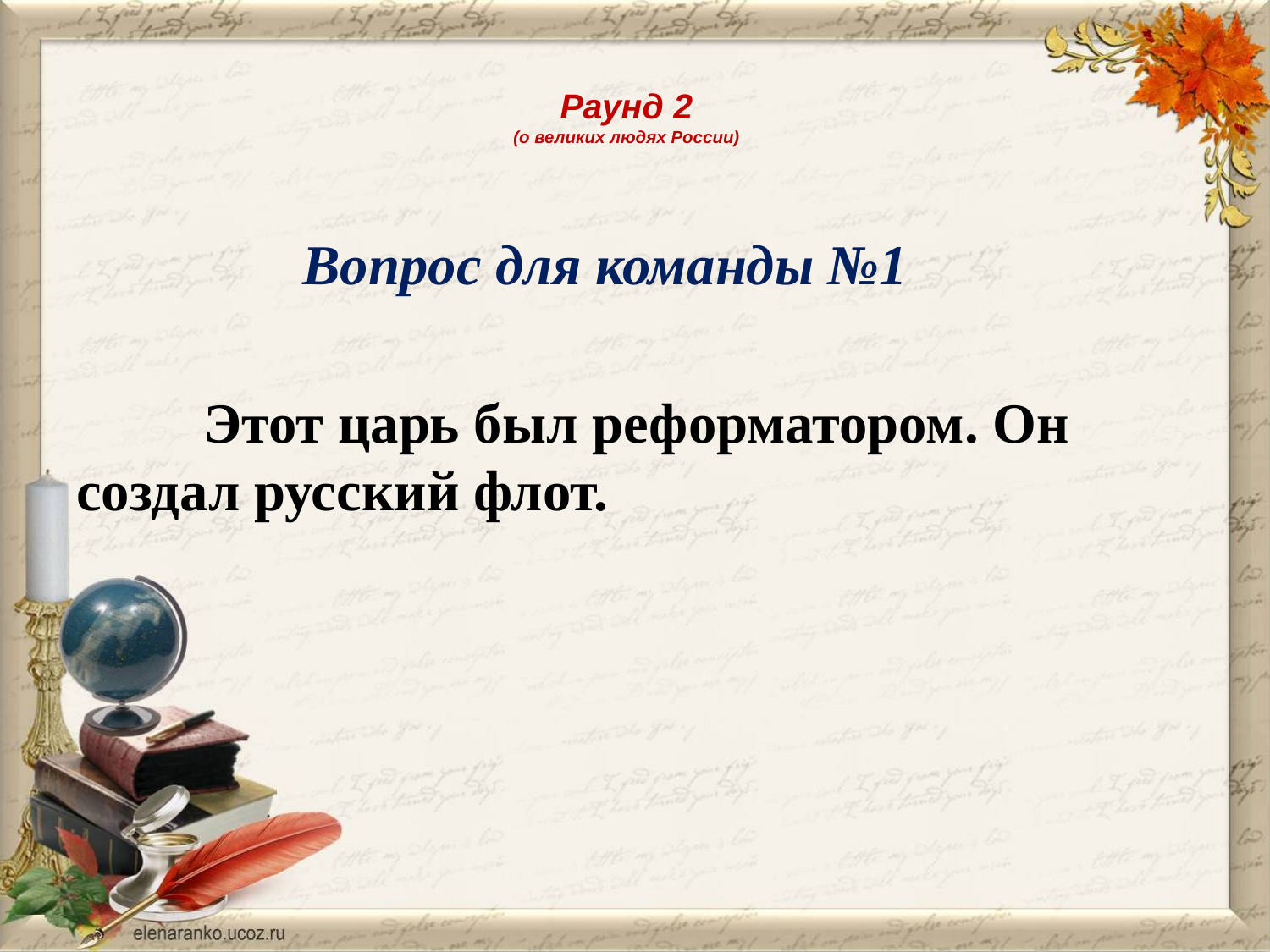

# Раунд 2 (о великих людях России)
	       Вопрос для команды №1

	Этот царь был реформатором. Он 	создал русский флот.